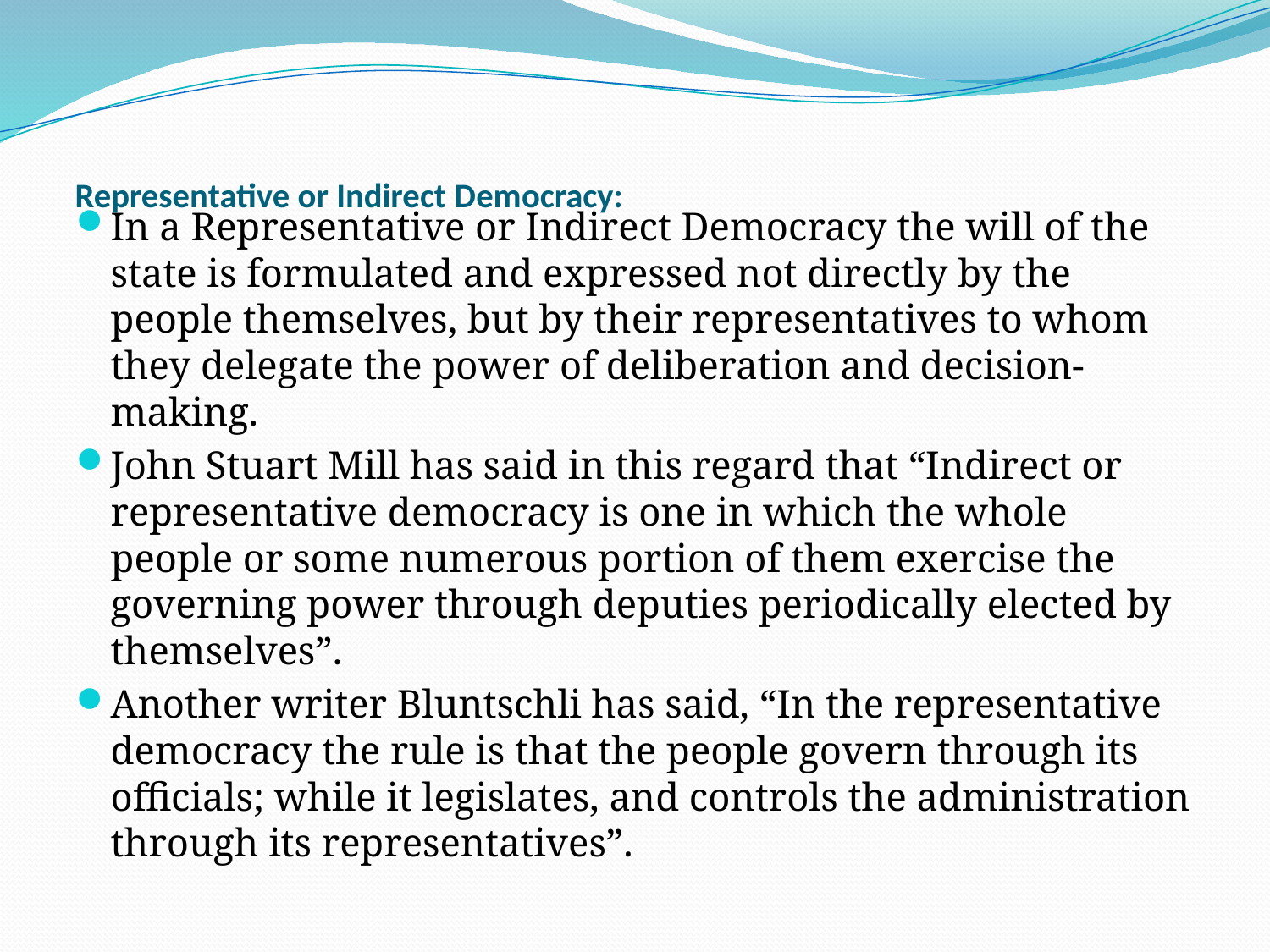

# Representative or Indirect Democracy:
In a Representative or Indirect Democracy the will of the state is formulated and expressed not directly by the people themselves, but by their representatives to whom they delegate the power of deliberation and decision-making.
John Stuart Mill has said in this regard that “Indirect or representative democracy is one in which the whole people or some numerous portion of them exercise the governing power through deputies periodically elected by themselves”.
Another writer Bluntschli has said, “In the representative democracy the rule is that the people govern through its officials; while it legislates, and controls the administration through its representatives”.